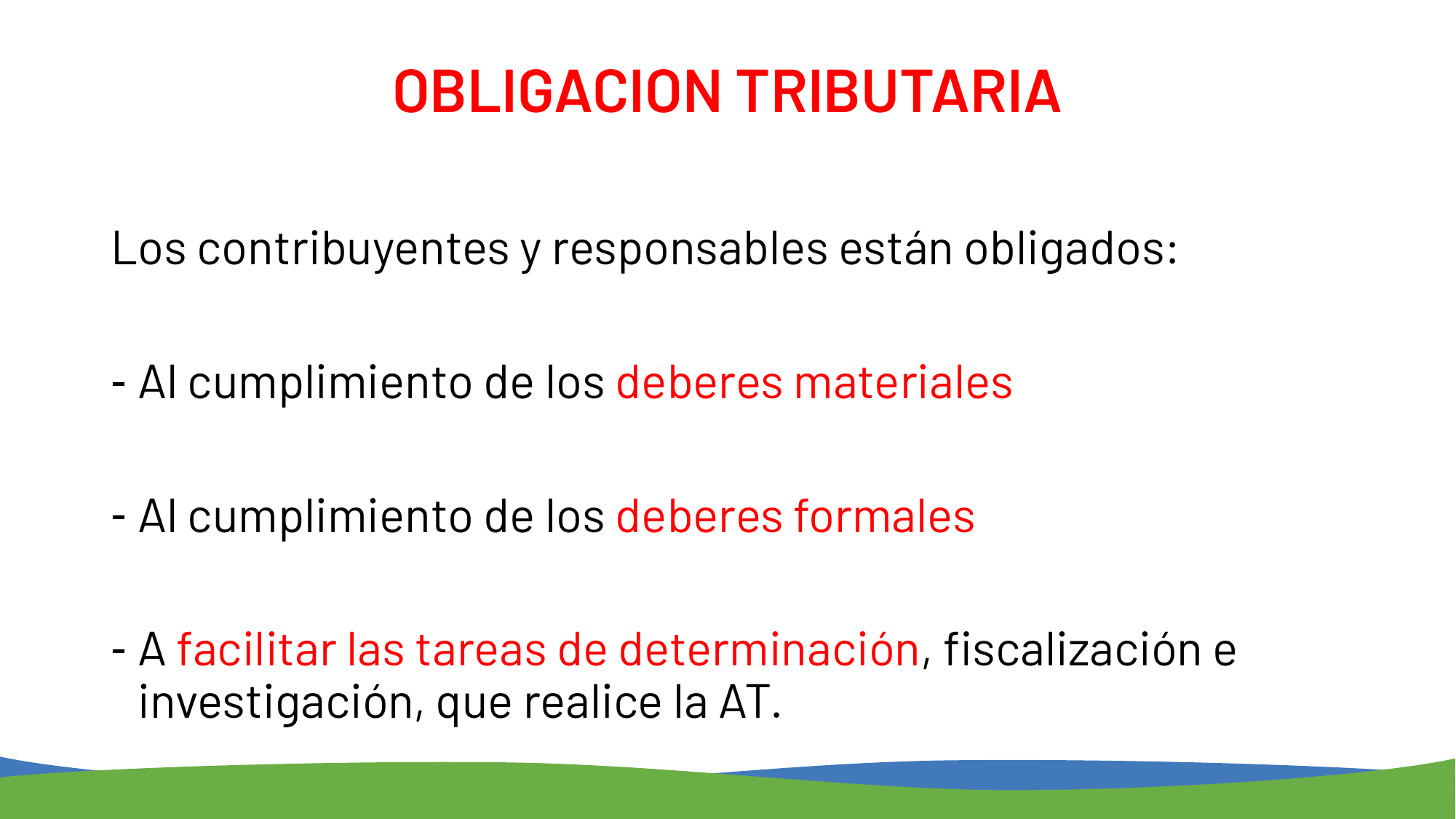

# OBLIGACION TRIBUTARIA
Los contribuyentes y responsables están obligados:

Al cumplimiento de los deberes materiales

Al cumplimiento de los deberes formales

A facilitar las tareas de determinación, fiscalización e investigación, que realice la AT.